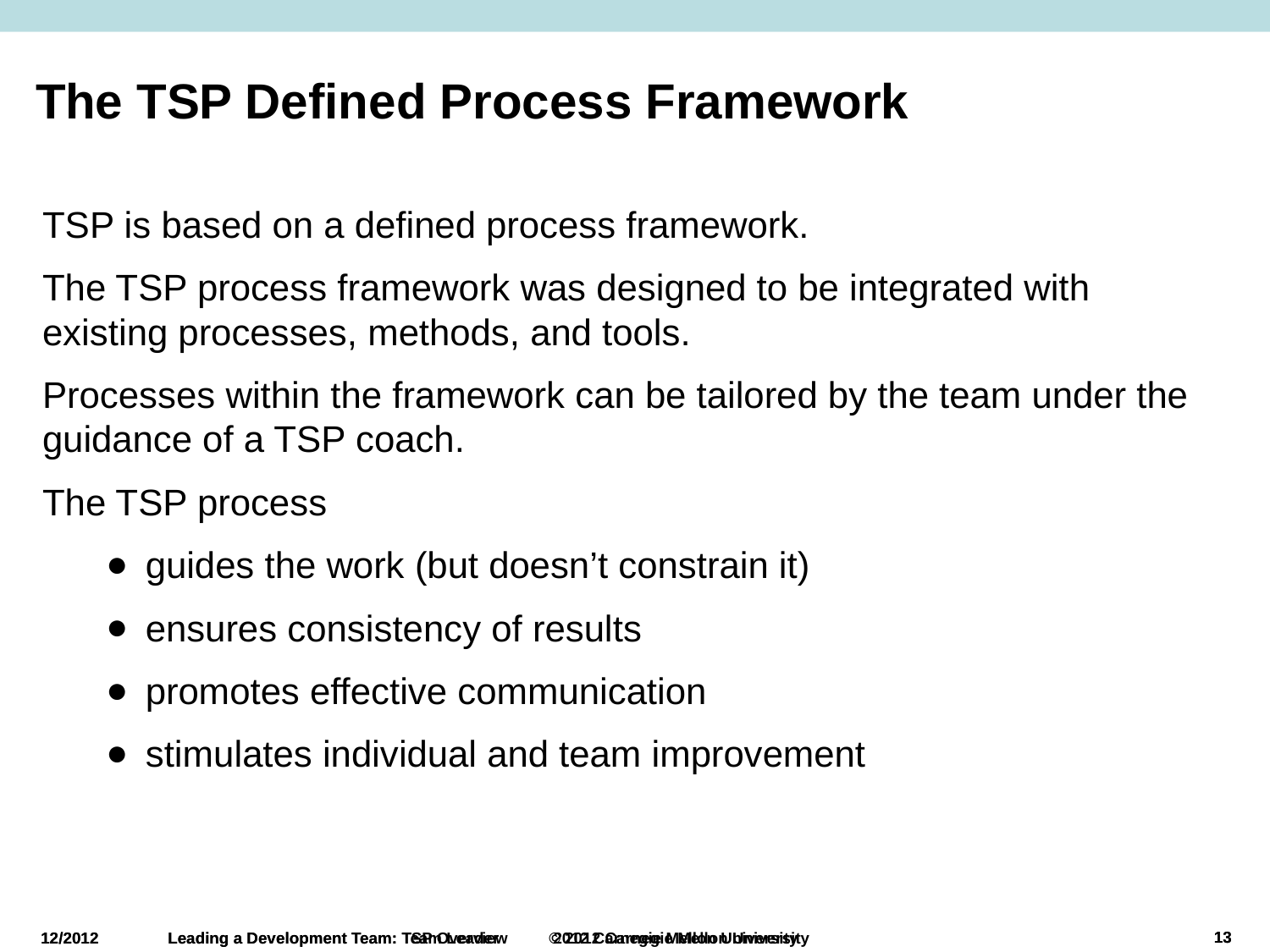

# The TSP Defined Process Framework
TSP is based on a defined process framework.
The TSP process framework was designed to be integrated with existing processes, methods, and tools.
Processes within the framework can be tailored by the team under the guidance of a TSP coach.
The TSP process
guides the work (but doesn’t constrain it)
ensures consistency of results
promotes effective communication
stimulates individual and team improvement